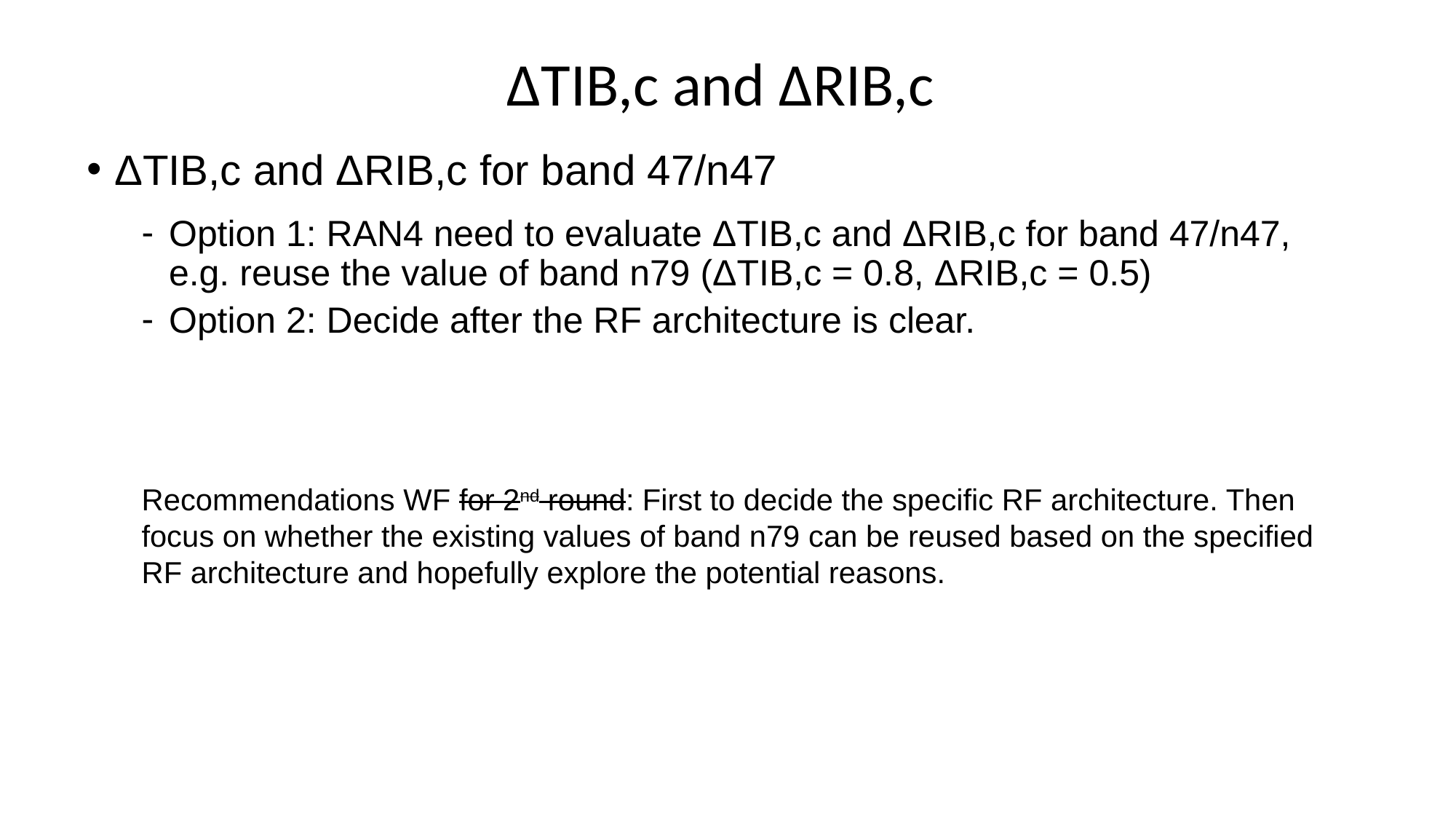

# ΔTIB,c and ΔRIB,c
ΔTIB,c and ΔRIB,c for band 47/n47
Option 1: RAN4 need to evaluate ΔTIB,c and ΔRIB,c for band 47/n47, e.g. reuse the value of band n79 (ΔTIB,c = 0.8, ΔRIB,c = 0.5)
Option 2: Decide after the RF architecture is clear.

Recommendations WF for 2nd round: First to decide the specific RF architecture. Then focus on whether the existing values of band n79 can be reused based on the specified RF architecture and hopefully explore the potential reasons.